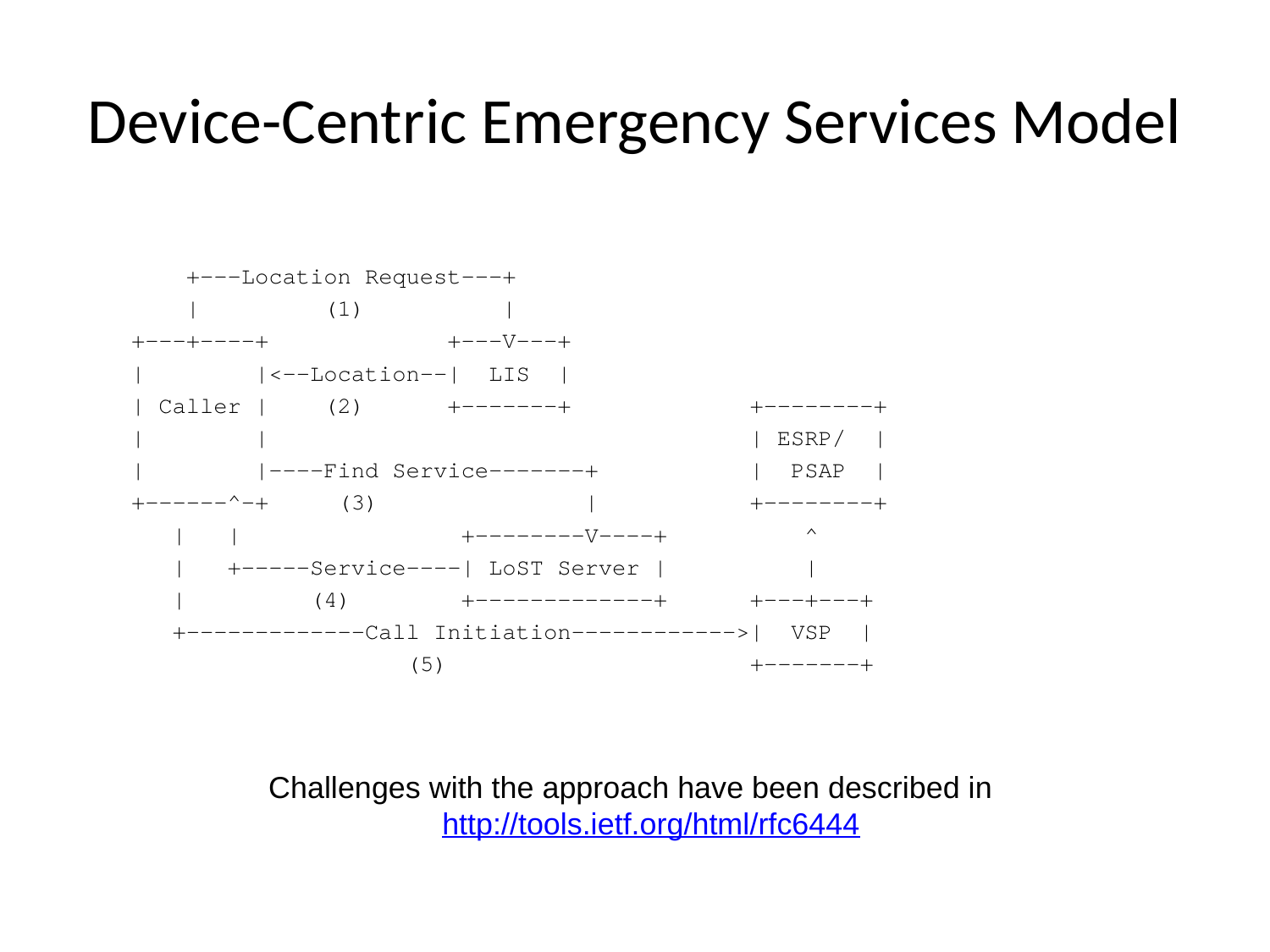

# Device-Centric Emergency Services Model

        +---Location Request---+
        |         (1)          |
    +---+----+             +---V---+
    |        |<--Location--|  LIS  |
    | Caller |    (2)      +-------+             +--------+
    |        |                                   | ESRP/  |
    |        |----Find Service-------+           |  PSAP  |
    +------^-+     (3)               |           +--------+
       |   |                +--------V----+          ^
       |   +-----Service----| LoST Server |          |
       |         (4)        +-------------+      +---+---+
       +-------------Call Initiation------------>|  VSP  |
                        (5)                      +-------+

Challenges with the approach have been described in http://tools.ietf.org/html/rfc6444